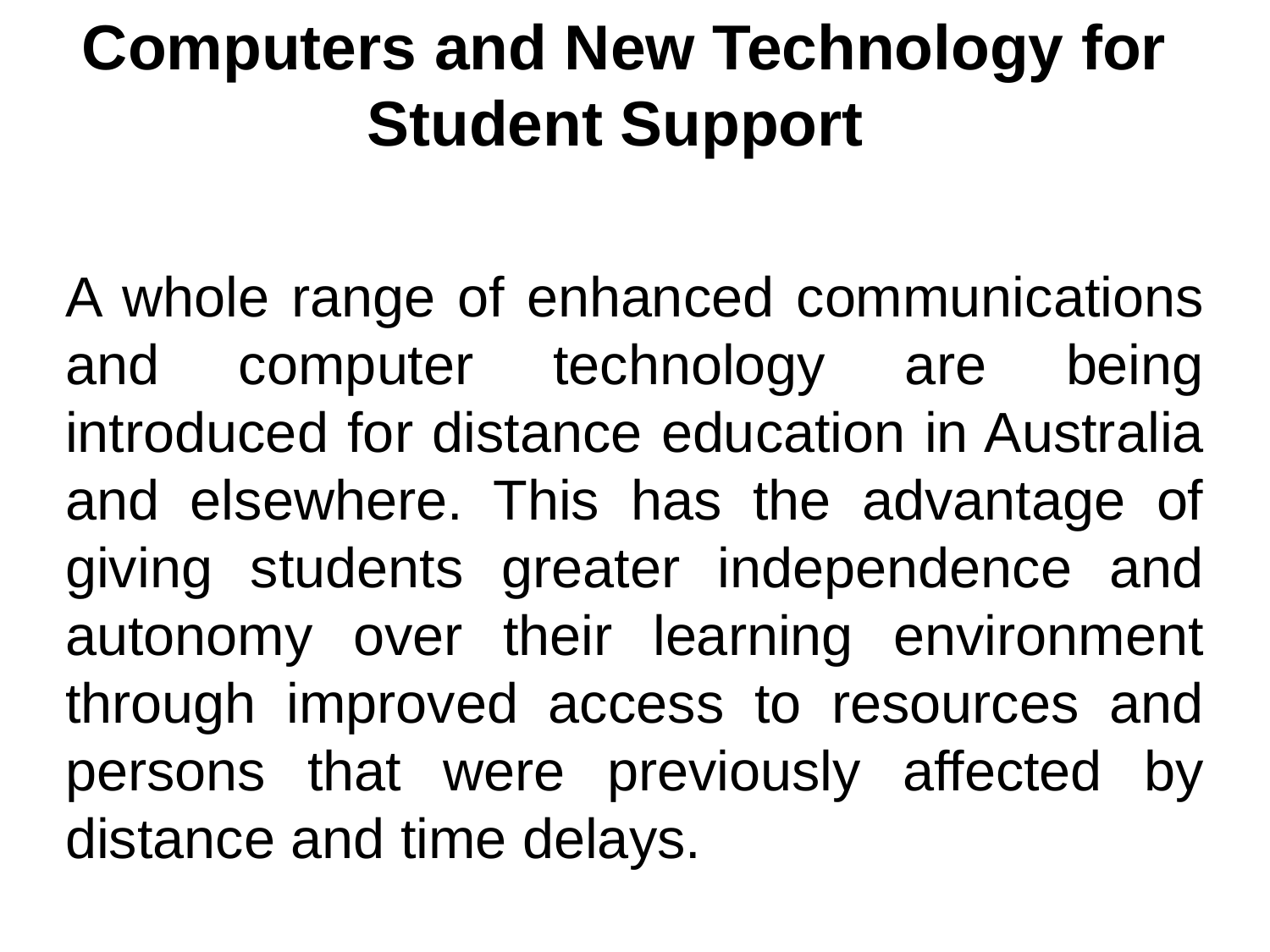

Computers and New Technology for Student Support

A whole range of enhanced communications and computer technology are being introduced for distance education in Australia and elsewhere. This has the advantage of giving students greater independence and autonomy over their learning environment through improved access to resources and persons that were previously affected by distance and time delays.